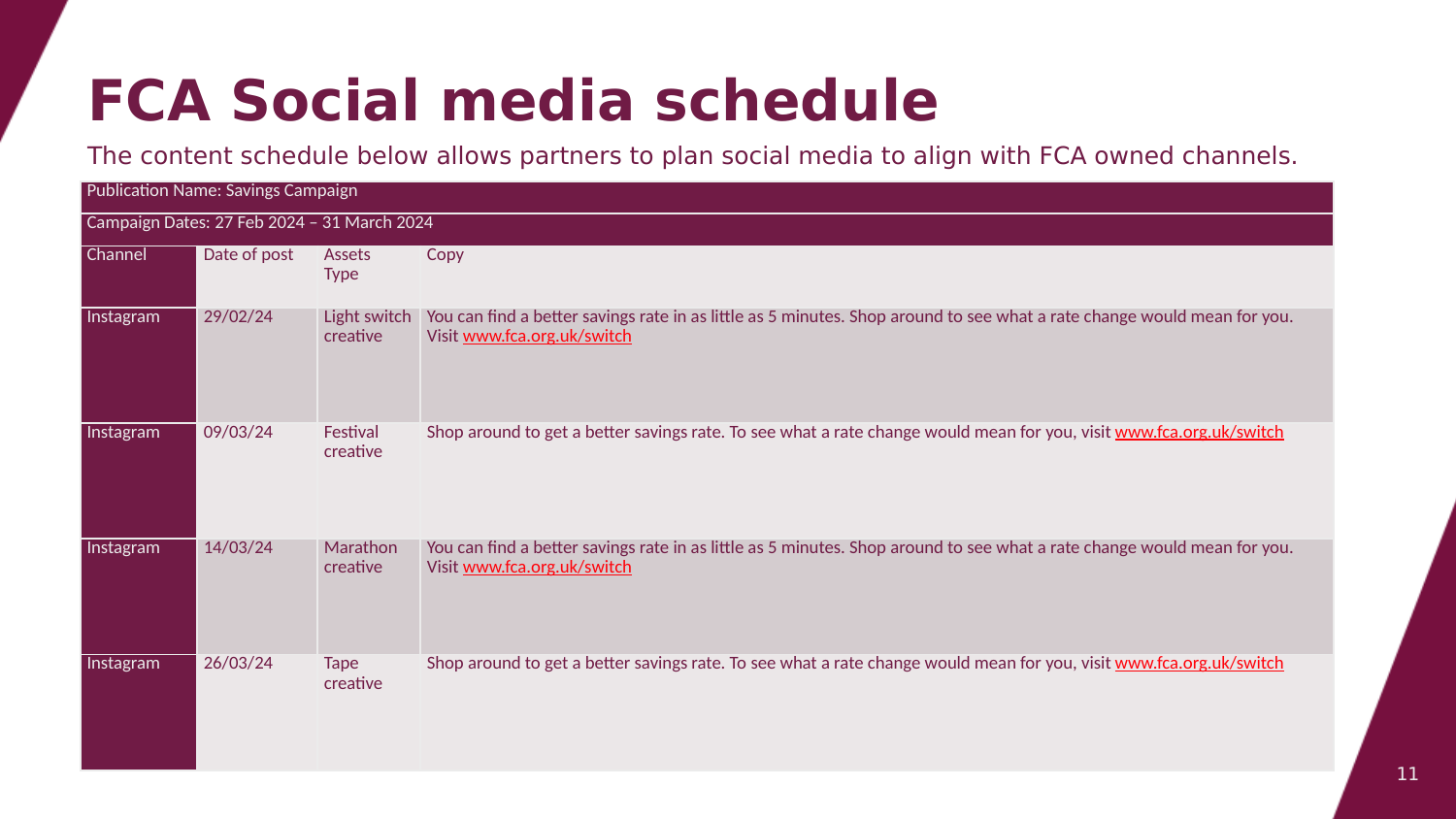

# FCA Social media schedule
The content schedule below allows partners to plan social media to align with FCA owned channels.
| Publication Name: Savings Campaign |  |  |  |
| --- | --- | --- | --- |
| Campaign Dates: 27 Feb 2024 – 31 March 2024 |  |  |  |
| Channel | Date of post | Assets Type | Copy |
| Instagram | 29/02/24 | Light switch creative | You can find a better savings rate in as little as 5 minutes. Shop around to see what a rate change would mean for you. Visit www.fca.org.uk/switch |
| Instagram | 09/03/24 | Festival creative | Shop around to get a better savings rate. To see what a rate change would mean for you, visit www.fca.org.uk/switch |
| Instagram | 14/03/24 | Marathon creative | You can find a better savings rate in as little as 5 minutes. Shop around to see what a rate change would mean for you. Visit www.fca.org.uk/switch |
| Instagram | 26/03/24 | Tape creative | Shop around to get a better savings rate. To see what a rate change would mean for you, visit www.fca.org.uk/switch |
11